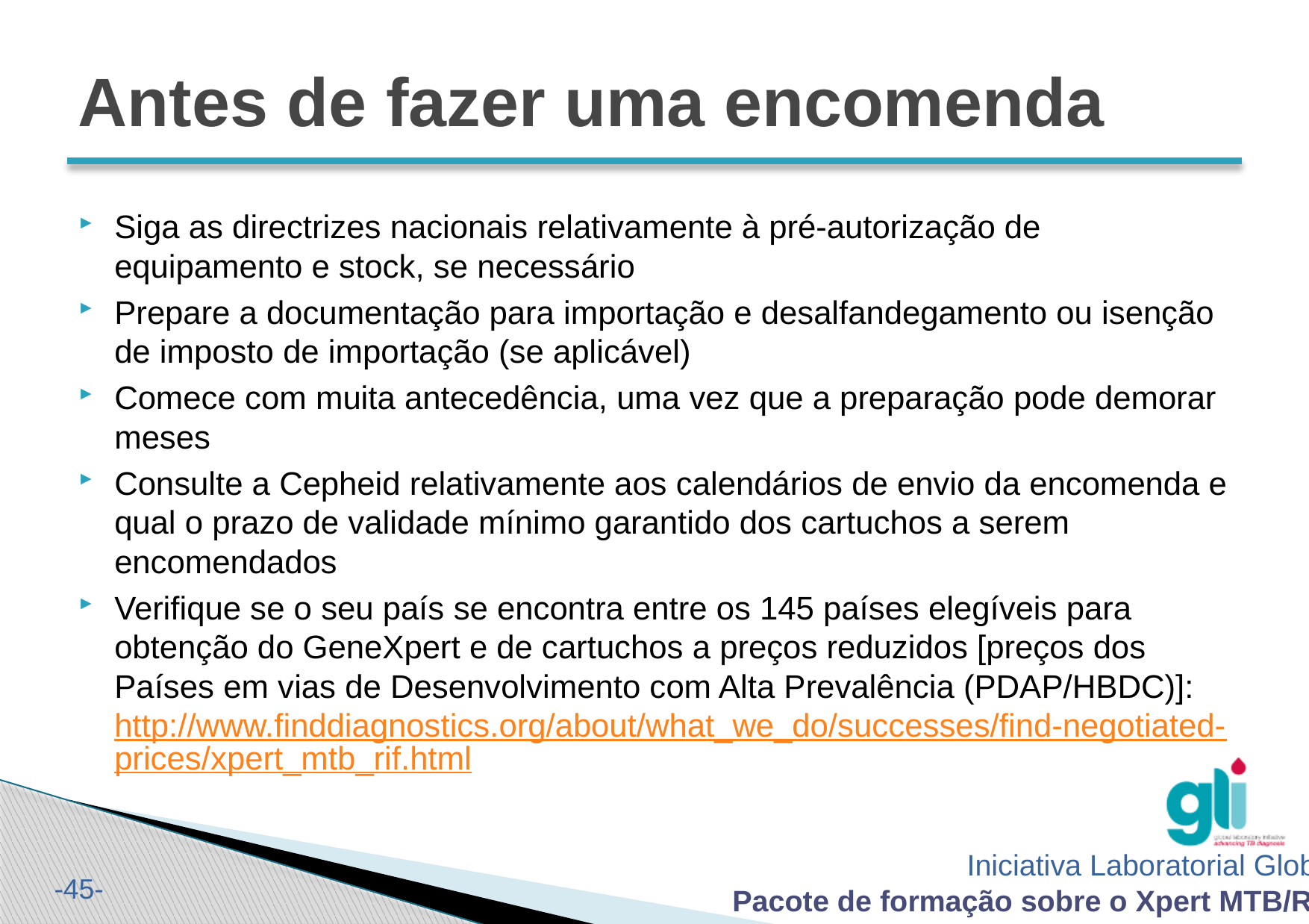

# Antes de fazer uma encomenda
Siga as directrizes nacionais relativamente à pré-autorização de equipamento e stock, se necessário
Prepare a documentação para importação e desalfandegamento ou isenção de imposto de importação (se aplicável)
Comece com muita antecedência, uma vez que a preparação pode demorar meses
Consulte a Cepheid relativamente aos calendários de envio da encomenda e qual o prazo de validade mínimo garantido dos cartuchos a serem encomendados
Verifique se o seu país se encontra entre os 145 países elegíveis para obtenção do GeneXpert e de cartuchos a preços reduzidos [preços dos Países em vias de Desenvolvimento com Alta Prevalência (PDAP/HBDC)]: http://www.finddiagnostics.org/about/what_we_do/successes/find-negotiated-prices/xpert_mtb_rif.html